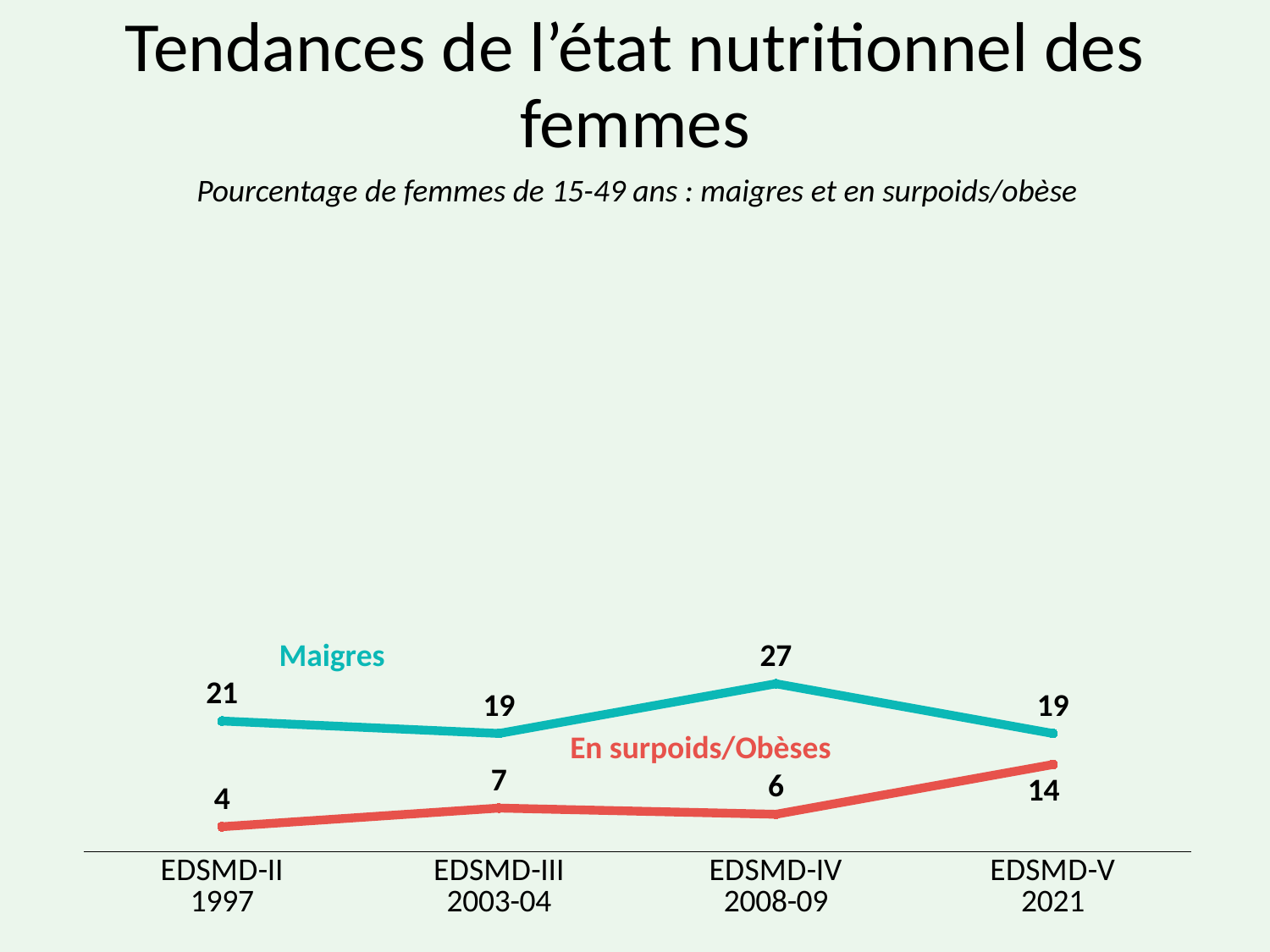

# Tendances de l’état nutritionnel des femmes
Pourcentage de femmes de 15-49 ans : maigres et en surpoids/obèse

### Chart

| Category | Maigres | En surpoids/Obèses |
|---|---|---|
| EDSMD-II
1997 | 4.0 | 21.0 |
| EDSMD-III
2003-04 | 7.0 | 19.0 |
| EDSMD-IV
2008-09 | 6.0 | 27.0 |
| EDSMD-V
2021 | 14.0 | 19.0 |
Maigres
En surpoids/Obèses